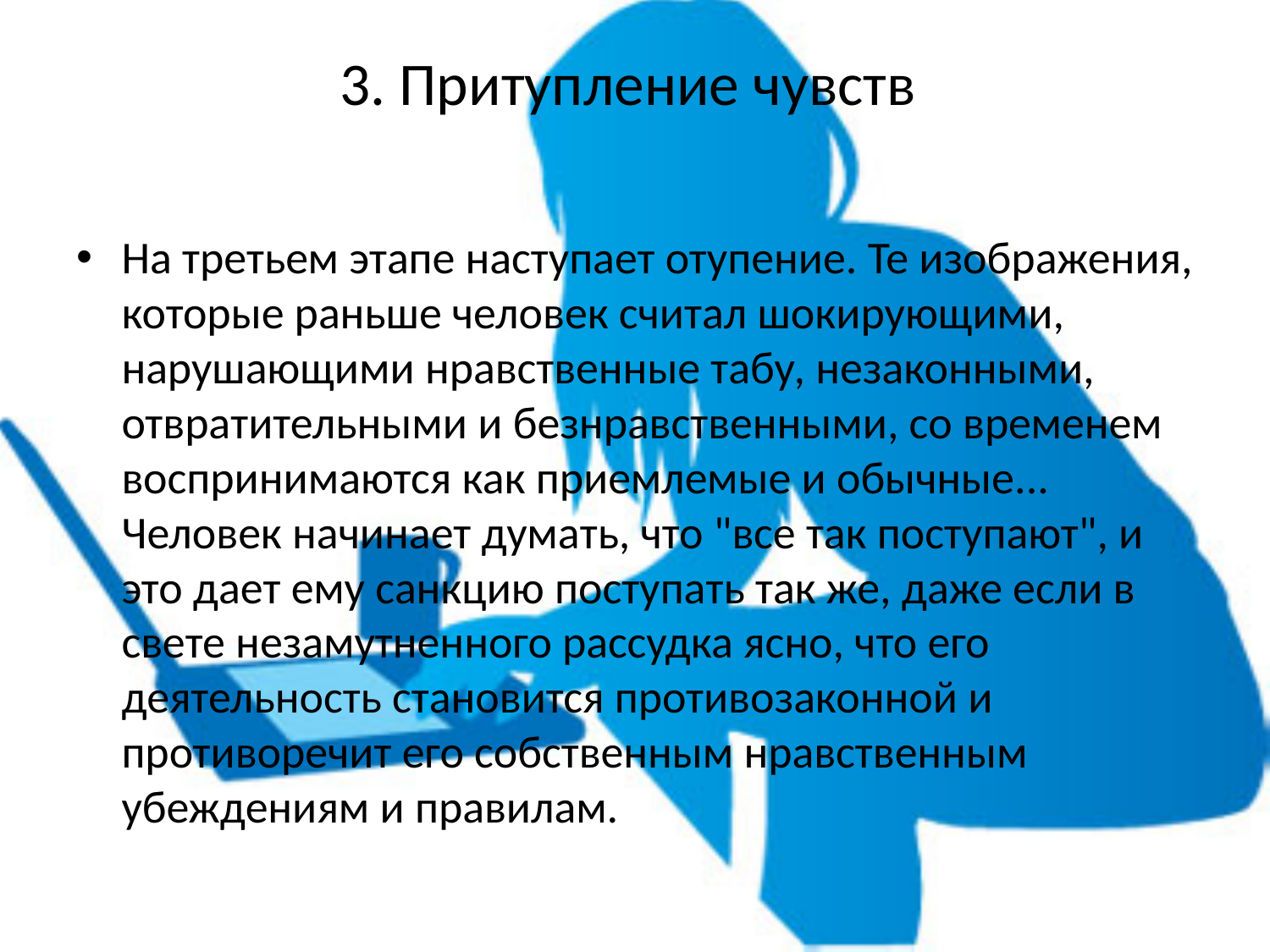

# 3. Притупление чувств
На третьем этапе наступает отупение. Те изображения, которые раньше человек считал шокирующими, нарушающими нравственные табу, незаконными, отвратительными и безнравственными, со временем воспринимаются как приемлемые и обычные... Человек начинает думать, что "все так поступают", и это дает ему санкцию поступать так же, даже если в свете незамутненного рассудка ясно, что его деятельность становится противозаконной и противоречит его собственным нравственным убеждениям и правилам.